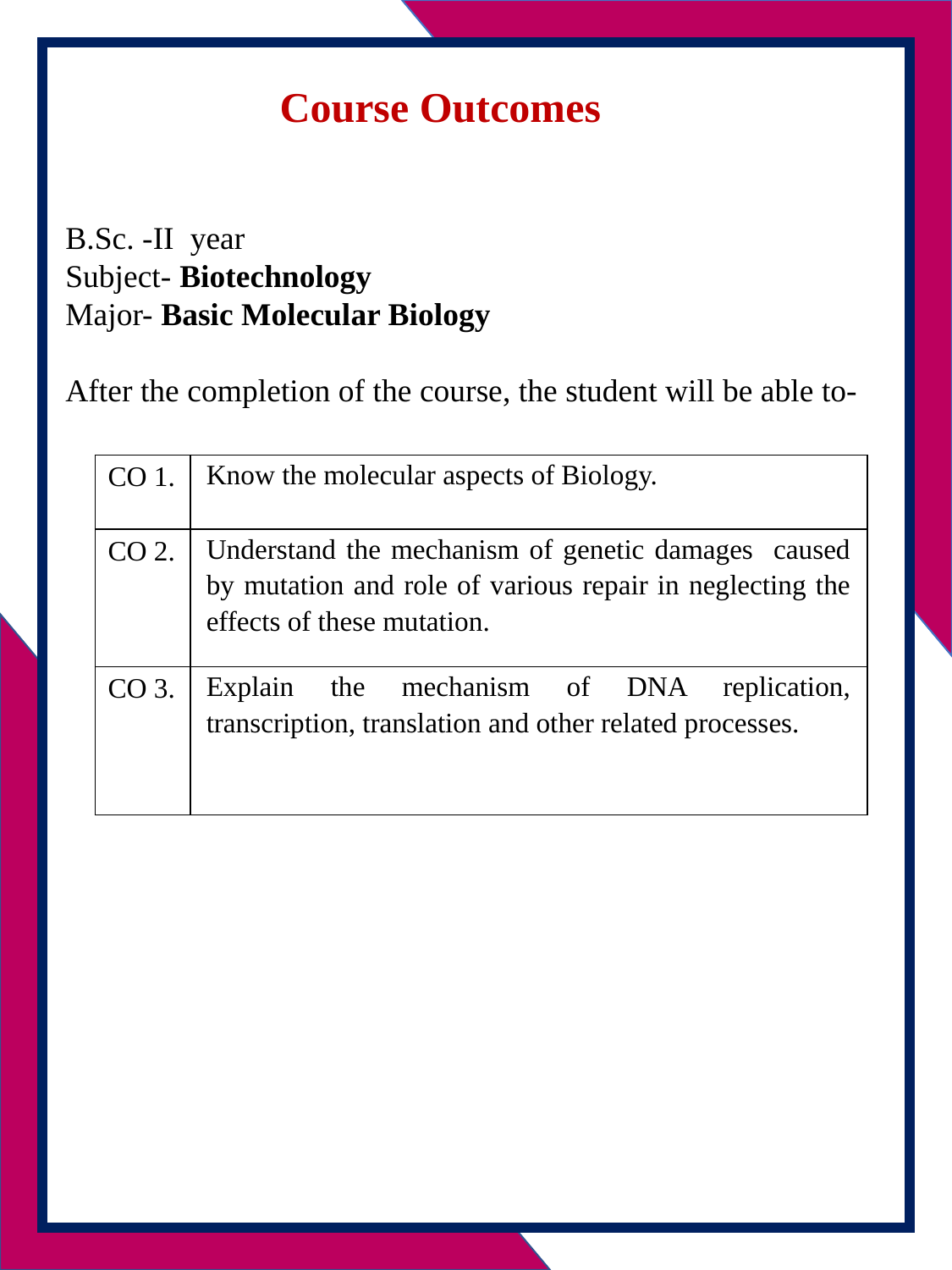

Course Outcomes

B.Sc. -II  year
Subject- Biotechnology
Major- Basic Molecular Biology

After the completion of the course, the student will be able to-

| CO 1. | Know the molecular aspects of Biology. |
| --- | --- |
| CO 2. | Understand the mechanism of genetic damages caused by mutation and role of various repair in neglecting the effects of these mutation. |
| CO 3. | Explain the mechanism of DNA replication, transcription, translation and other related processes. |